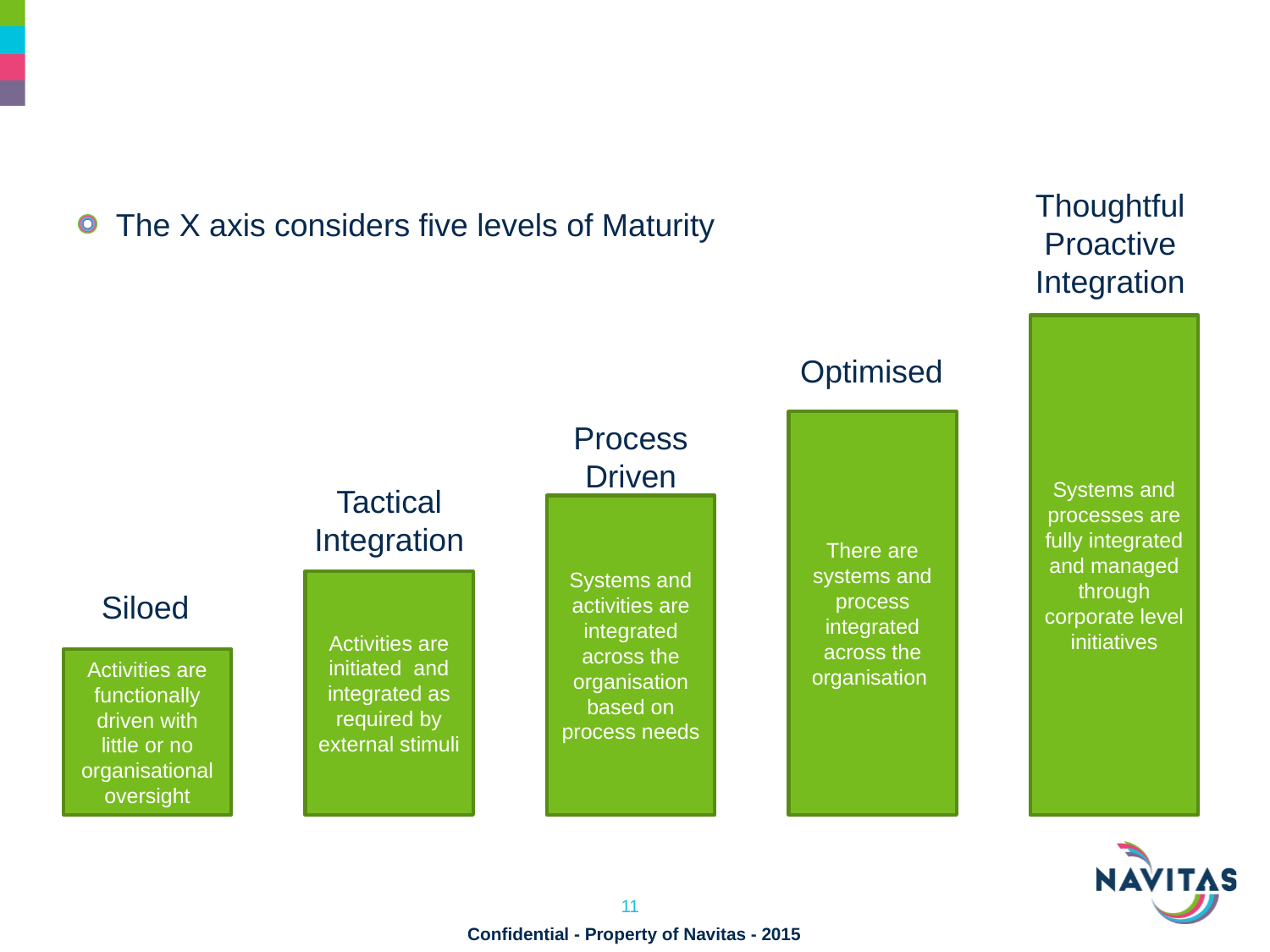

#
Thoughtful Proactive Integration
The X axis considers five levels of Maturity
Systems and processes are fully integrated and managed through corporate level initiatives
Optimised
Process Driven
There are systems and process integrated across the organisation
Tactical Integration
Systems and activities are integrated across the organisation based on process needs
Activities are initiated  and integrated as required by external stimuli
Siloed
Activities are functionally driven with little or no organisational oversight